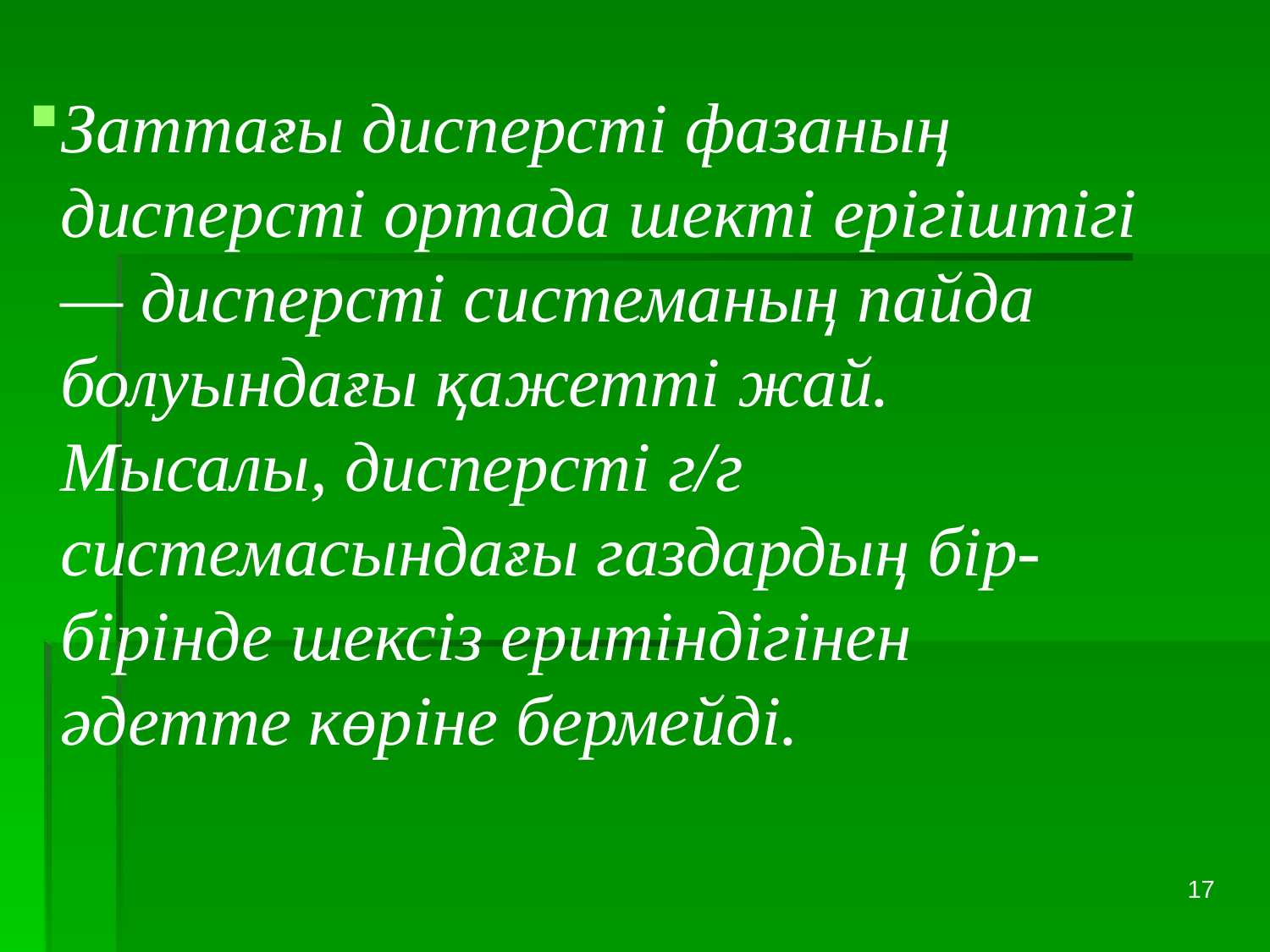

Заттағы дисперсті фазаның дисперсті ортада шекті ерігіштігі — дисперсті системаның пайда болуындағы қажетті жай. Мысалы, дисперсті г/г системасындағы газдардың бір-бірінде шексіз еритіндігінен әдетте көріне бермейді.

17